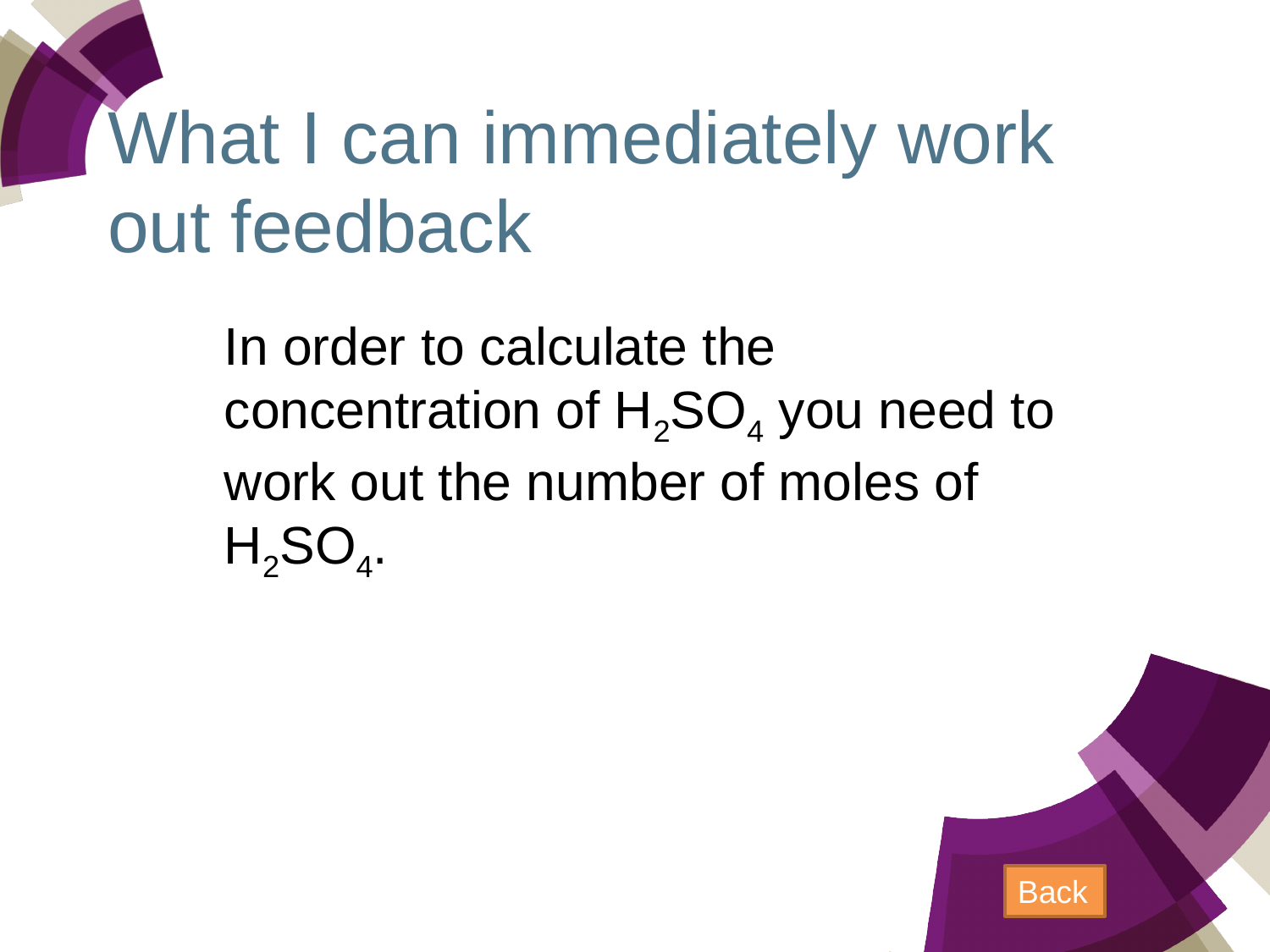

# What I can immediately work out feedback
In order to calculate the concentration of H2SO4 you need to work out the number of moles of H2SO4.
Question 2. An impure sample of zinc powder with a mass of 5.84 g was reacted with hydrochloric acid until the reaction was complete. The hydrogen gas produced had a volume of 1.53 dm3. Calculate the percentage purity of the zinc.
(assume 1 mol of gas occupies 24 dm3 under the conditions used for the reaction)
Back